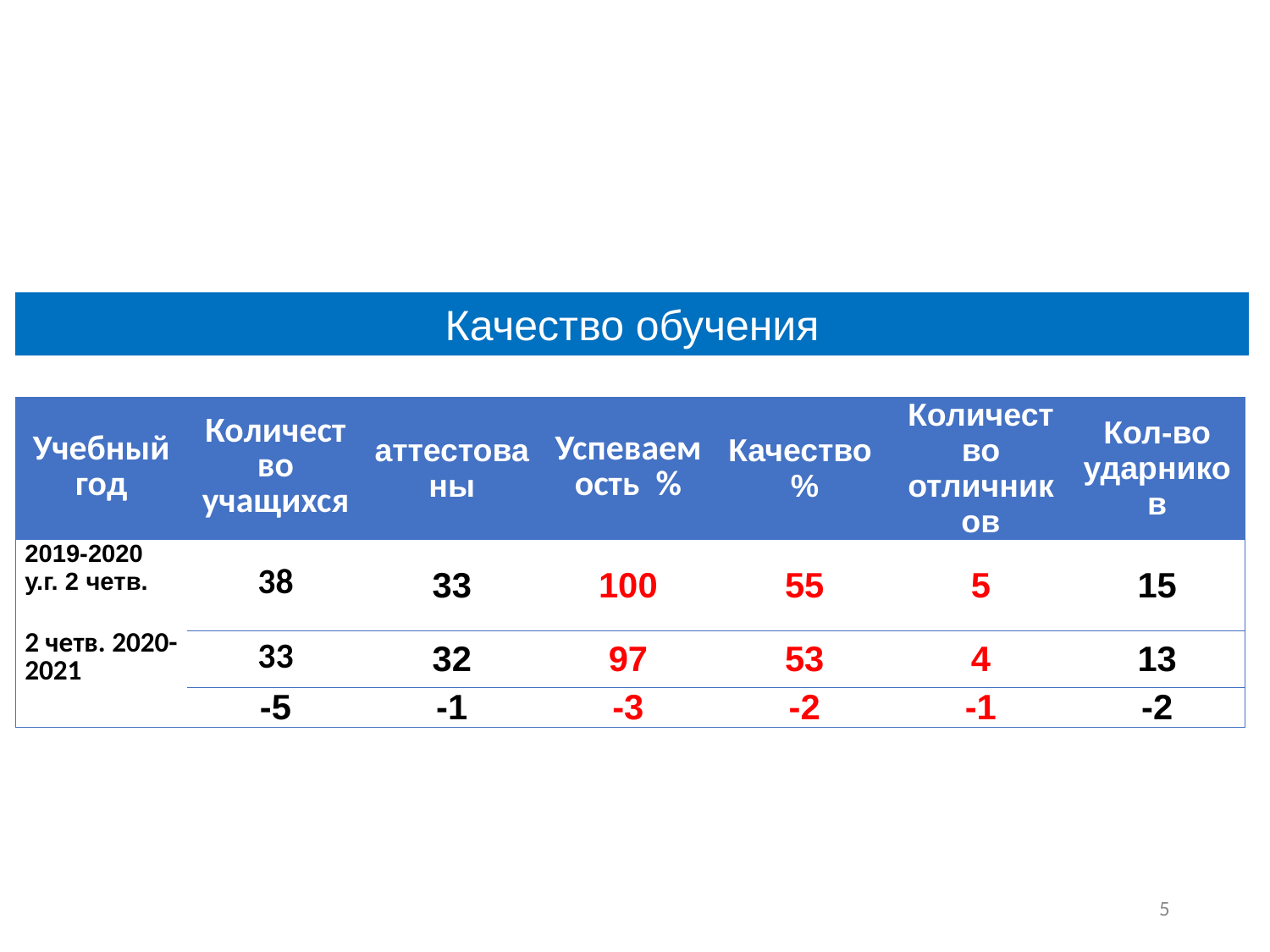

Качество обучения
| Учебный год | Количество учащихся | аттестованы | Успеваемость % | Качество % | Количество отличников | Кол-во ударников |
| --- | --- | --- | --- | --- | --- | --- |
| 2019-2020 у.г. 2 четв. | 38 | 33 | 100 | 55 | 5 | 15 |
| 2 четв. 2020-2021 | 33 | 32 | 97 | 53 | 4 | 13 |
|  | -5 | -1 | -3 | -2 | -1 | -2 |
5